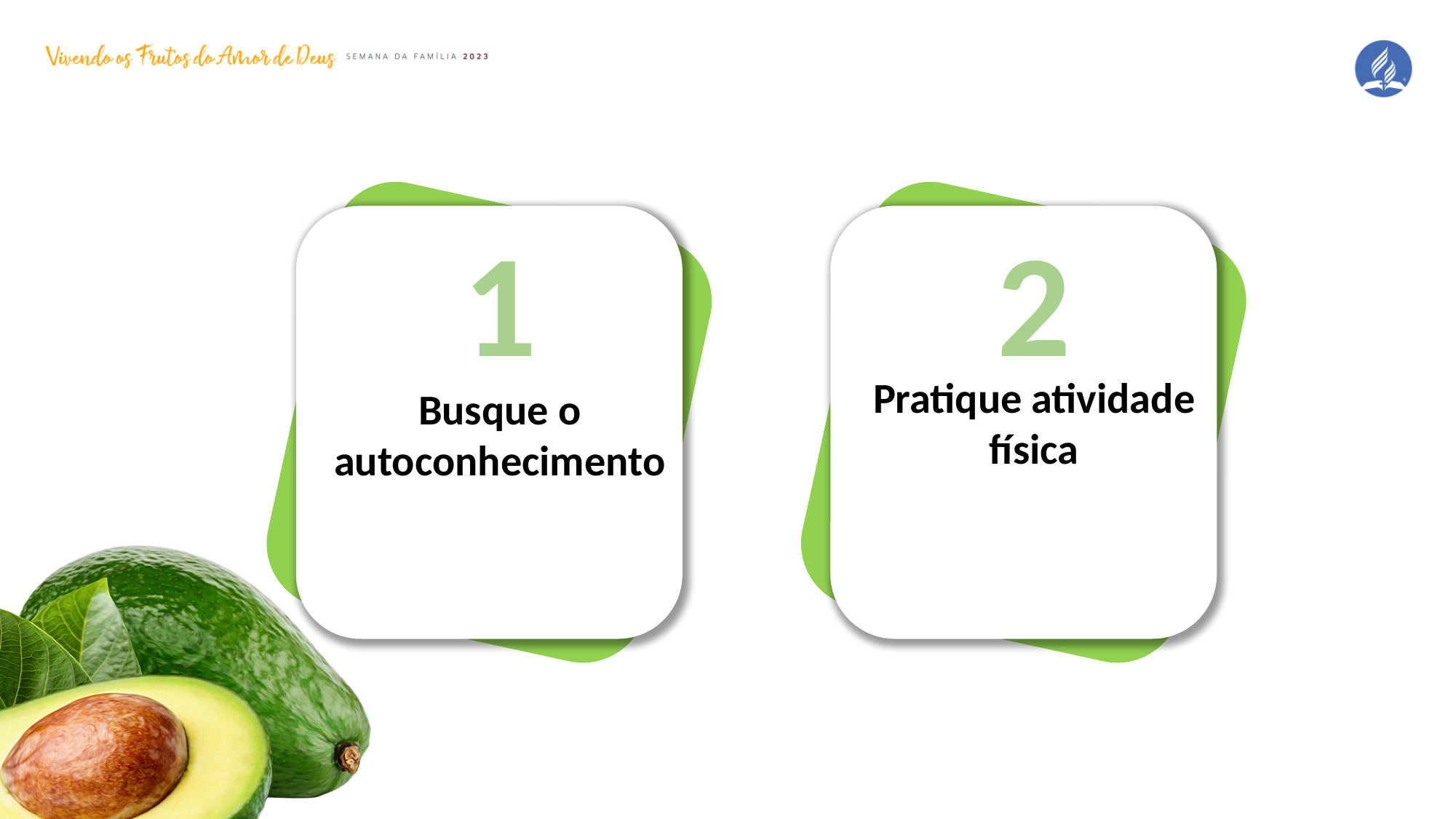

1
2
Pratique atividade física
Busque o autoconhecimento